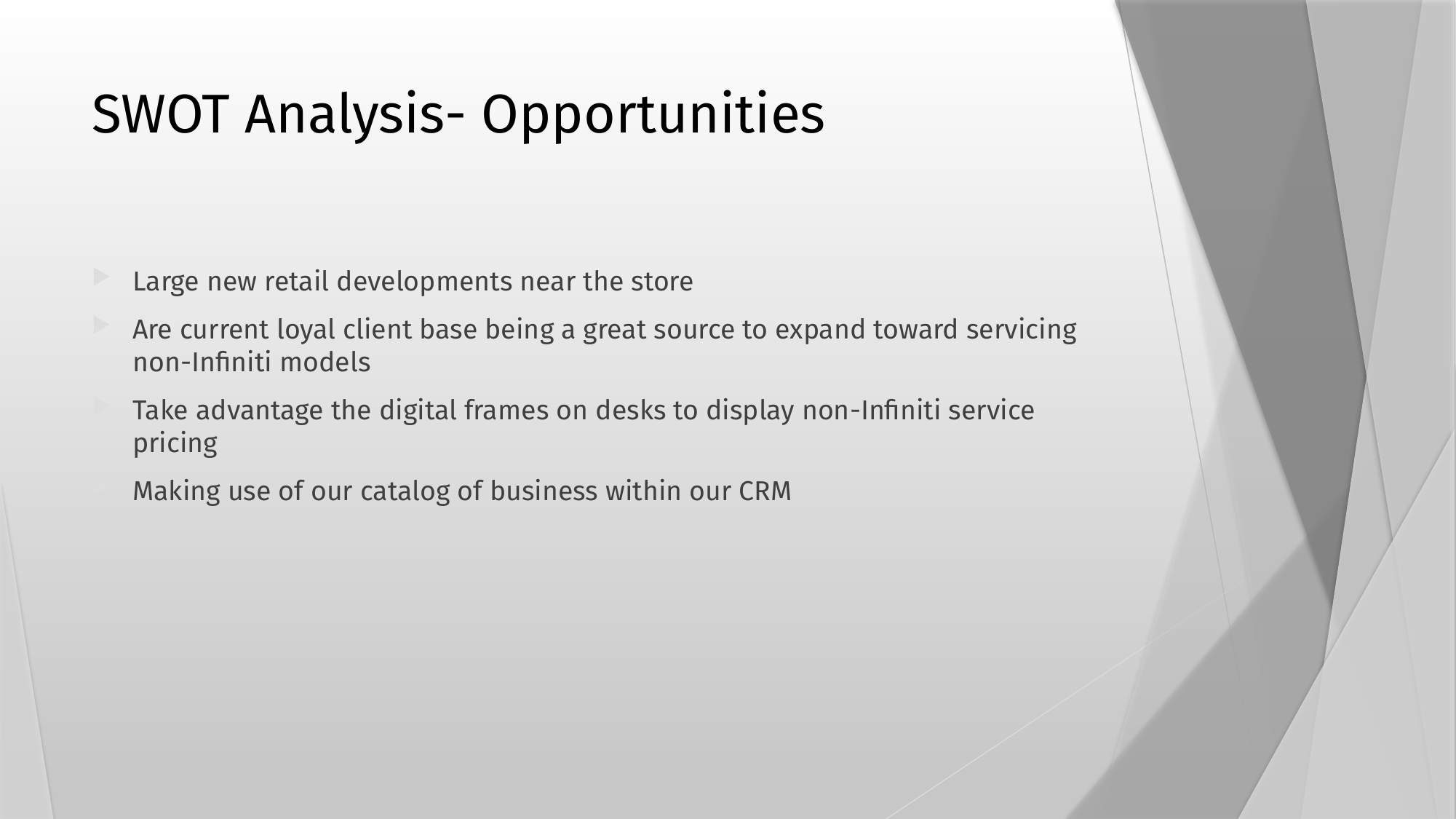

# SWOT Analysis- Opportunities
Large new retail developments near the store
Are current loyal client base being a great source to expand toward servicing non-Infiniti models
Take advantage the digital frames on desks to display non-Infiniti service pricing
Making use of our catalog of business within our CRM